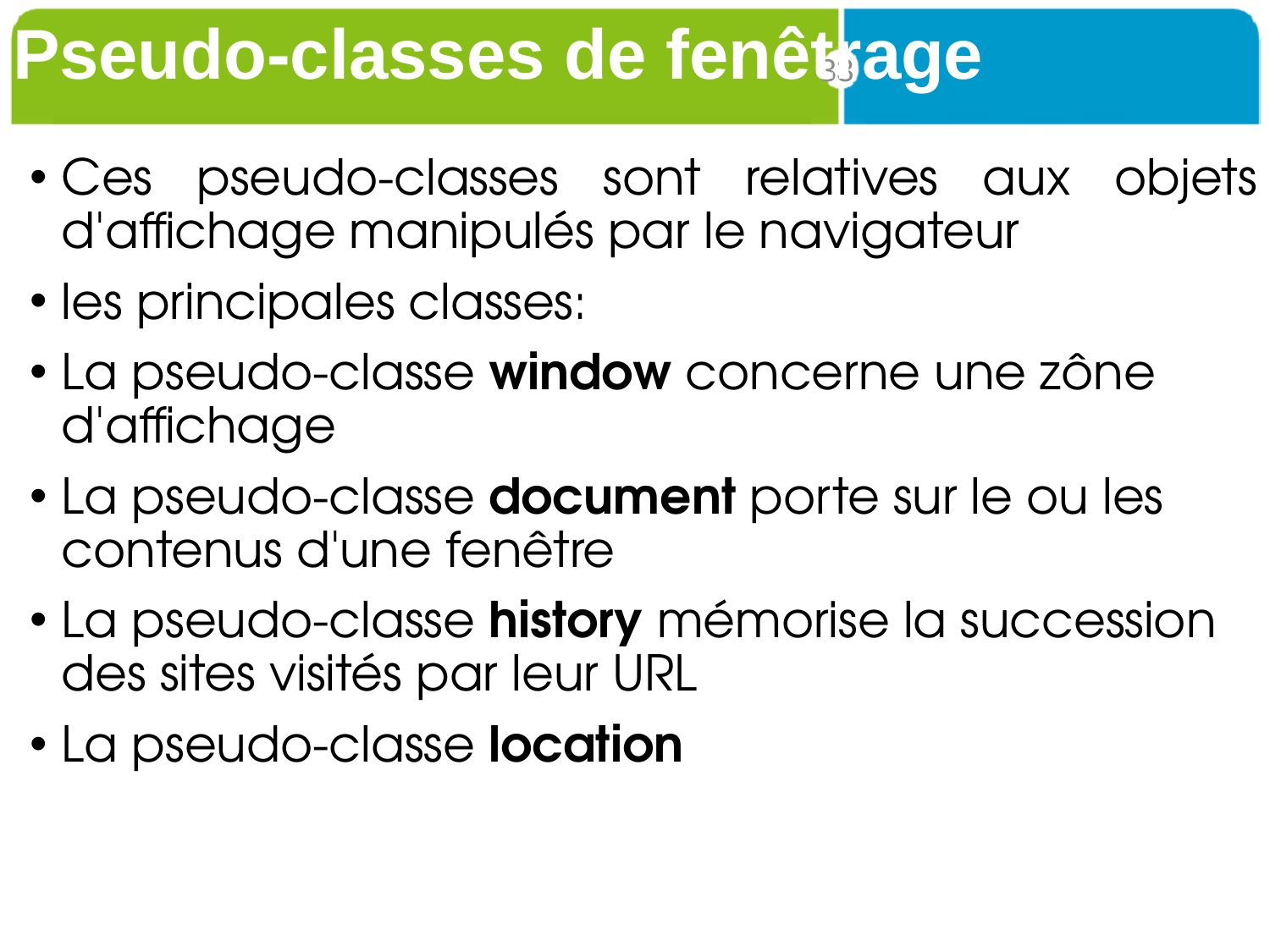

33
# Pseudo-classes de fenêtrage Mr
Ces pseudo-classes sont relatives aux objets d'affichage manipulés par le navigateur
les principales classes:
La pseudo-classe window concerne une zône d'affichage
La pseudo-classe document porte sur le ou les contenus d'une fenêtre
La pseudo-classe history mémorise la succession des sites visités par leur URL
La pseudo-classe location